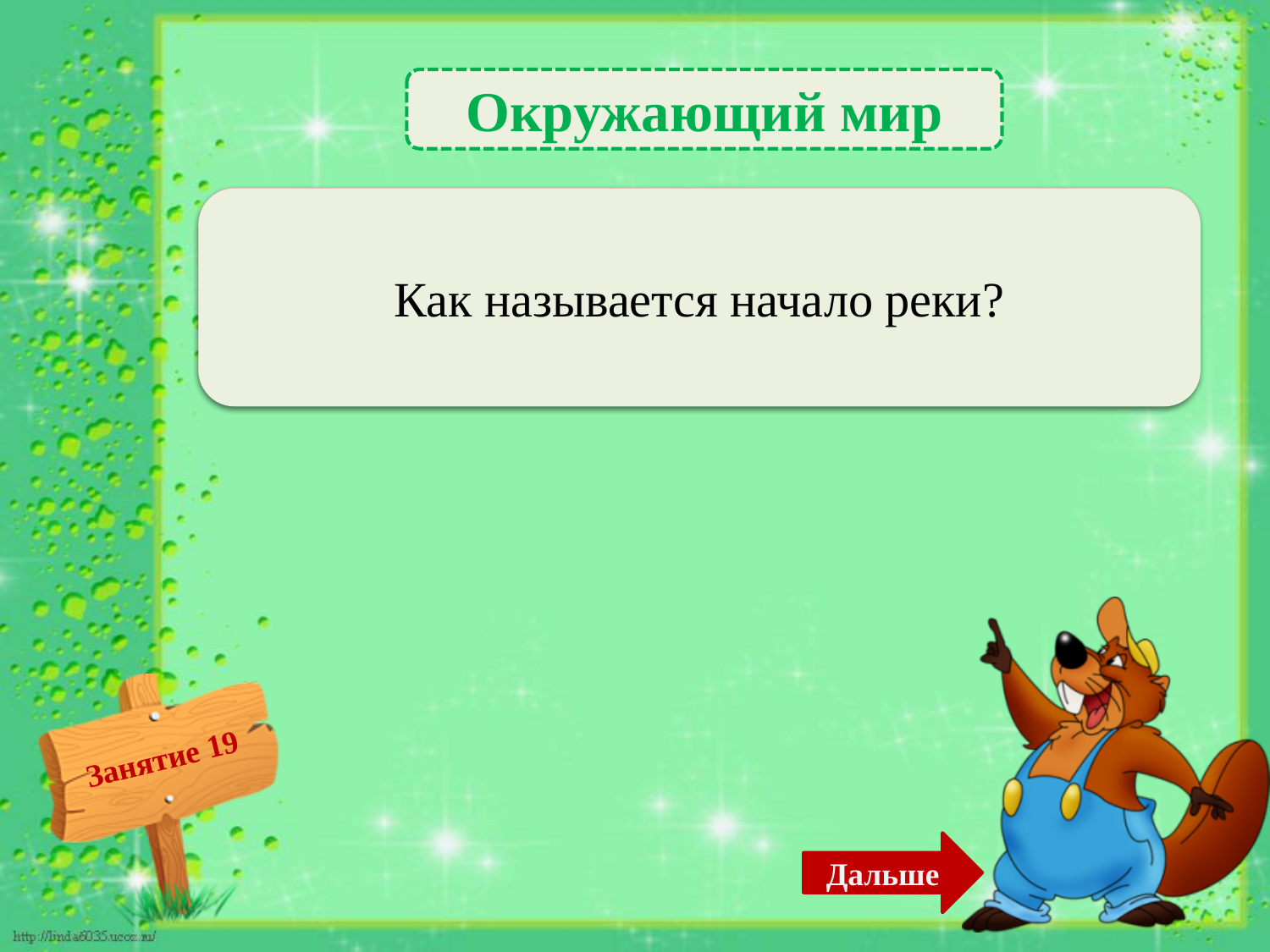

Окружающий мир
 Исток – 1б.
Как называется начало реки?

Дальше